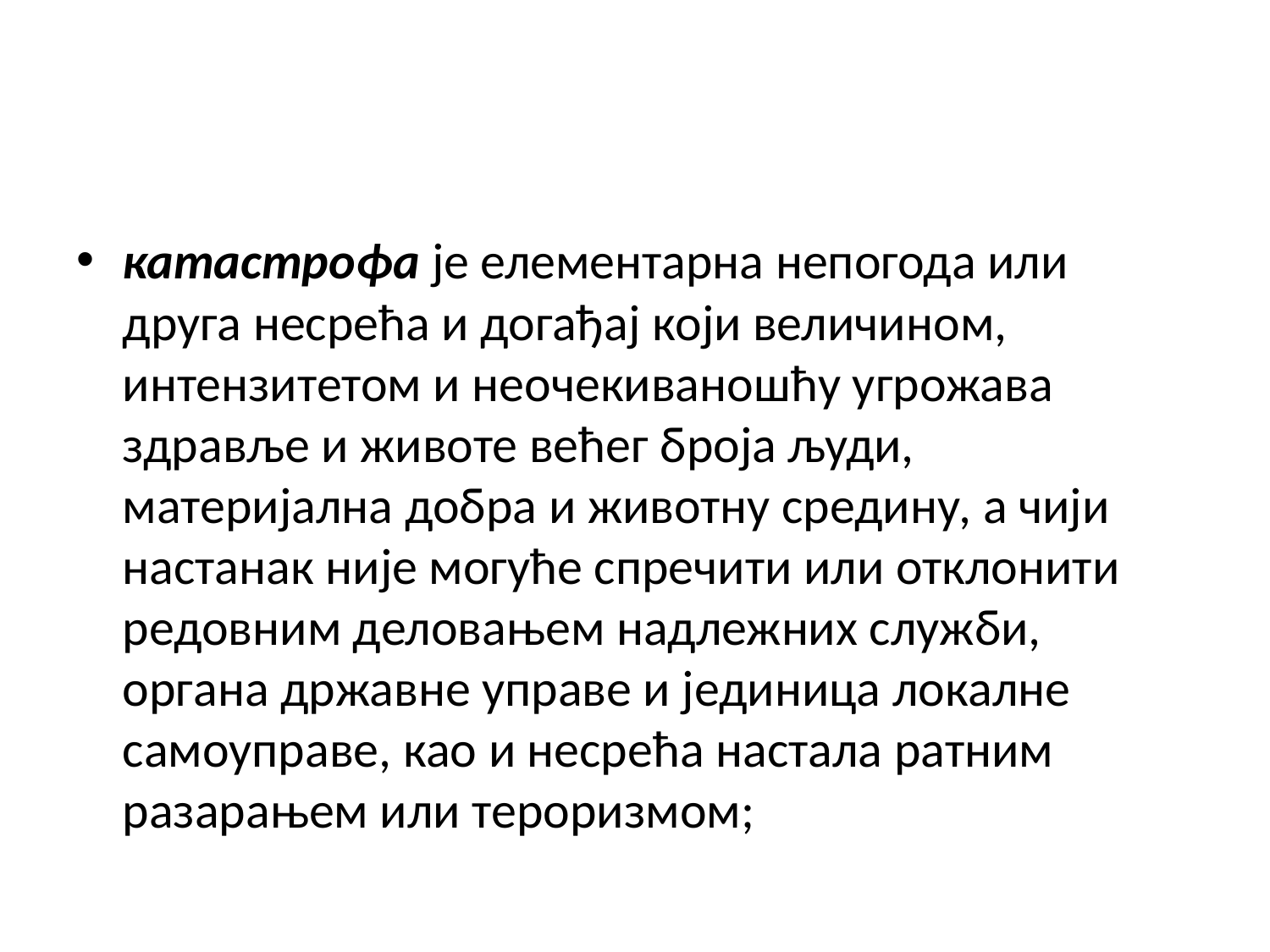

#
катастрофа је елементарна непогода или друга несрећа и догађај који величином, интензитетом и неочекиваношћу угрожава здравље и животе већег броја људи, материјалнa добра и животну средину, а чији настанак није могуће спречити или отклонити редовним деловањем надлежних служби, органа државне управе и јединица локалне самоуправе, као и несрећа настала ратним разарањем или тероризмом;